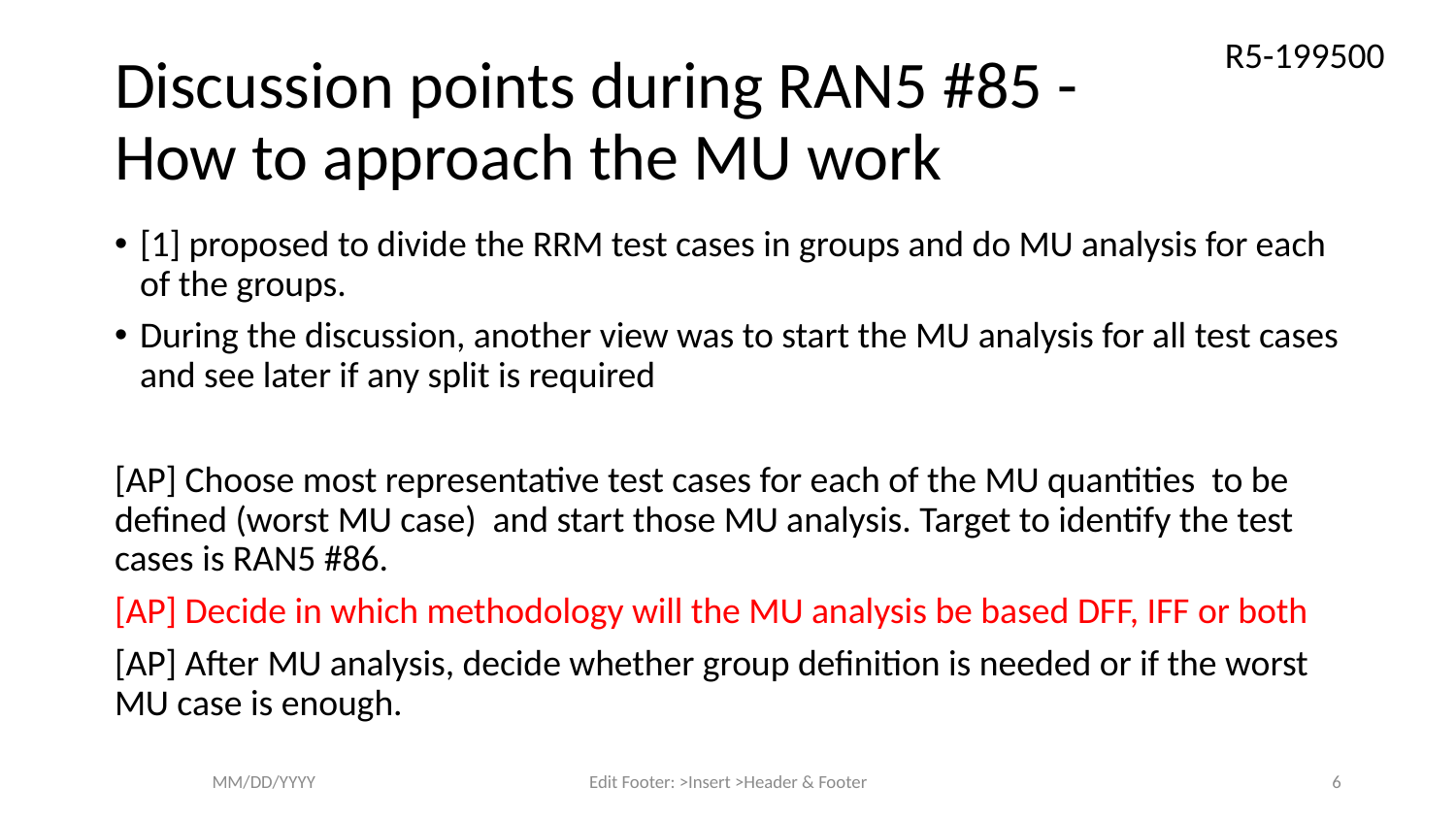

R5-199500
# Discussion points during RAN5 #85 - How to approach the MU work
[1] proposed to divide the RRM test cases in groups and do MU analysis for each of the groups.
During the discussion, another view was to start the MU analysis for all test cases and see later if any split is required

[AP] Choose most representative test cases for each of the MU quantities  to be defined (worst MU case)  and start those MU analysis. Target to identify the test cases is RAN5 #86.
[AP] Decide in which methodology will the MU analysis be based DFF, IFF or both
[AP] After MU analysis, decide whether group definition is needed or if the worst MU case is enough.

MM/DD/YYYY
Edit Footer: >Insert >Header & Footer
6